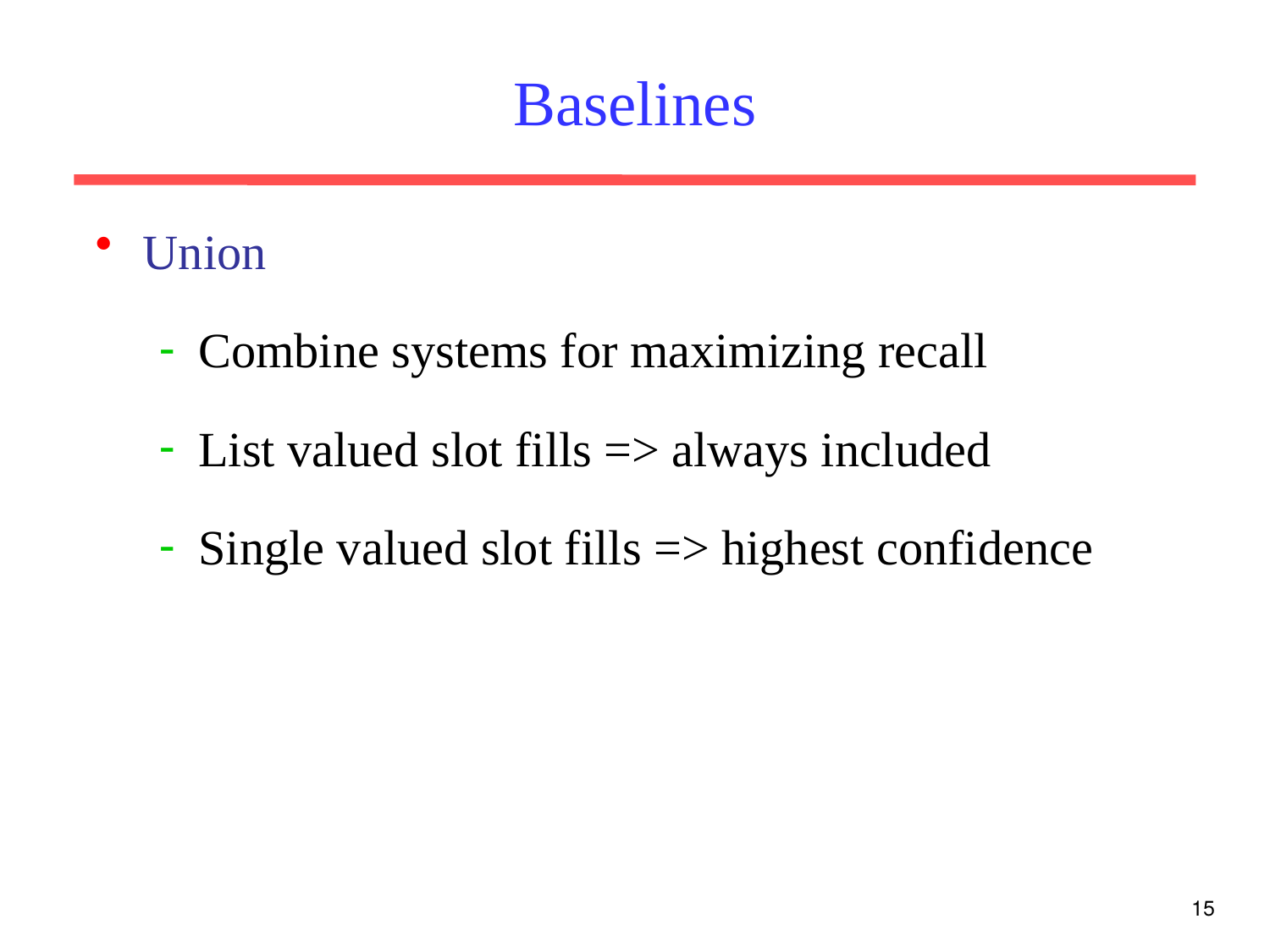

Baselines
Union
Combine systems for maximizing recall
List valued slot fills => always included
Single valued slot fills => highest confidence

15